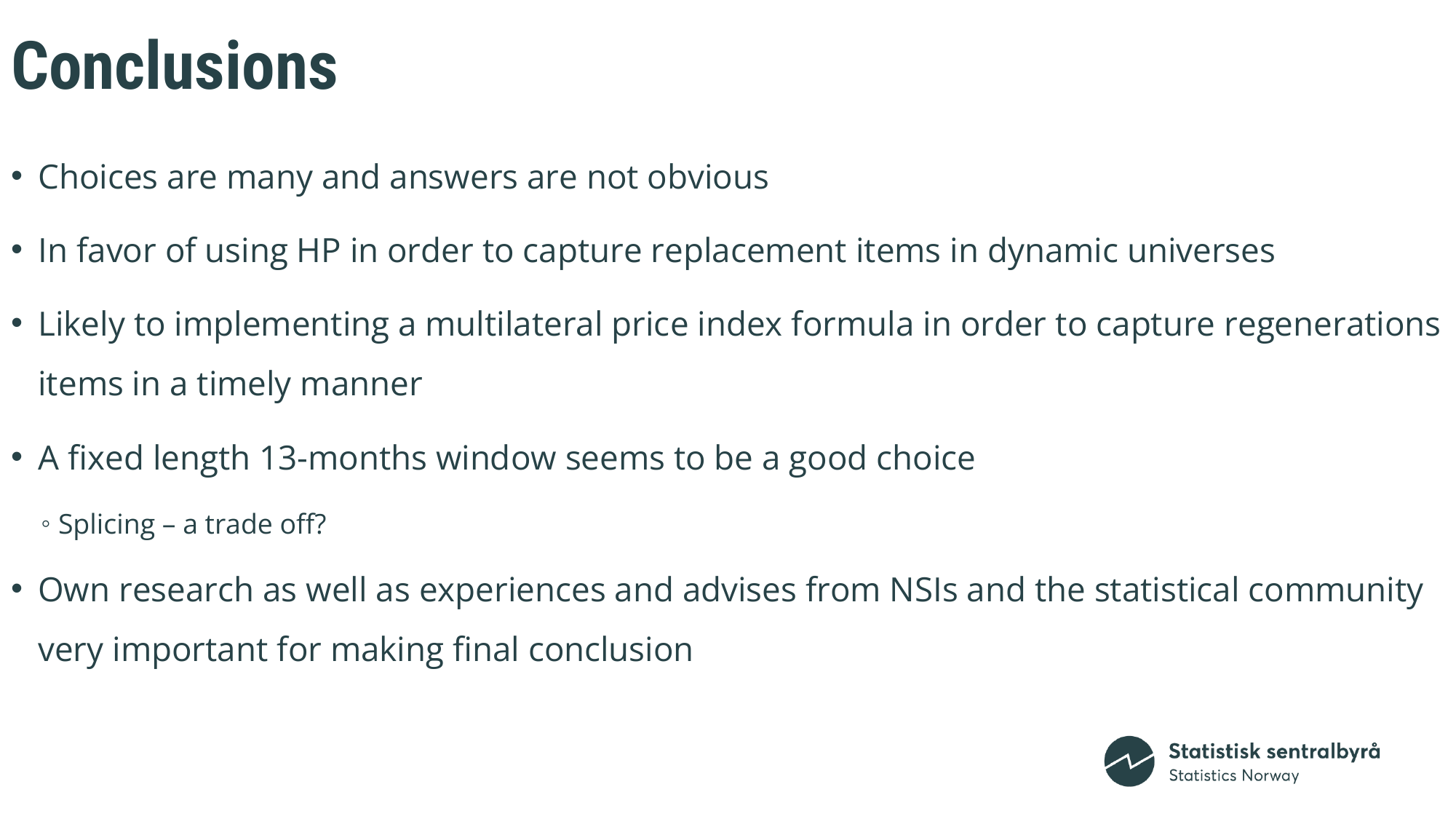

# Conclusions
Choices are many and answers are not obvious
In favor of using HP in order to capture replacement items in dynamic universes
Likely to implementing a multilateral price index formula in order to capture regenerations items in a timely manner
A fixed length 13-months window seems to be a good choice
Splicing – a trade off?
Own research as well as experiences and advises from NSIs and the statistical community very important for making final conclusion